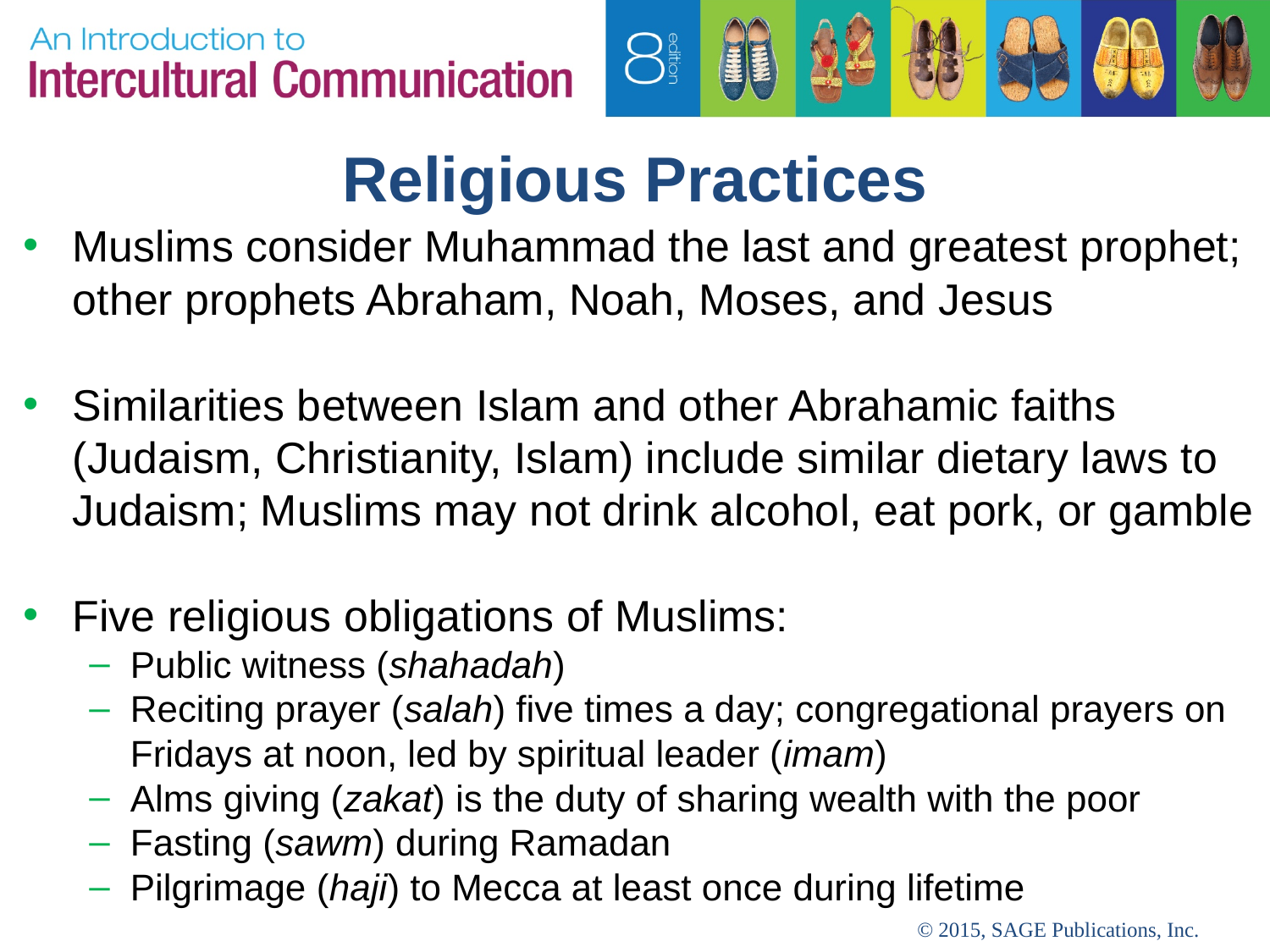

# Religious Practices
Muslims consider Muhammad the last and greatest prophet; other prophets Abraham, Noah, Moses, and Jesus

Similarities between Islam and other Abrahamic faiths (Judaism, Christianity, Islam) include similar dietary laws to Judaism; Muslims may not drink alcohol, eat pork, or gamble

Five religious obligations of Muslims:
Public witness (shahadah)
Reciting prayer (salah) five times a day; congregational prayers on Fridays at noon, led by spiritual leader (imam)
Alms giving (zakat) is the duty of sharing wealth with the poor
Fasting (sawm) during Ramadan
Pilgrimage (haji) to Mecca at least once during lifetime

© 2015, SAGE Publications, Inc.